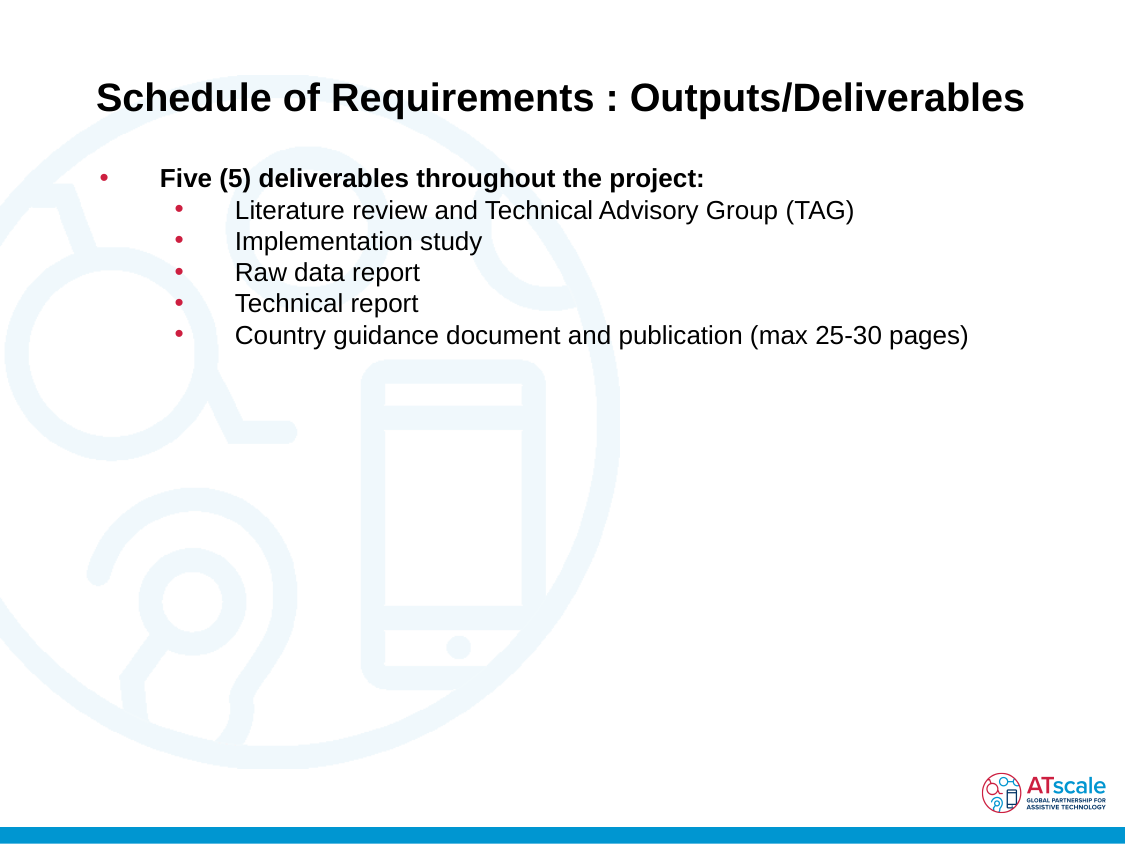

# Schedule of Requirements : Outputs/Deliverables

Five (5) deliverables throughout the project:
Literature review and Technical Advisory Group (TAG)
Implementation study
Raw data report
Technical report
Country guidance document and publication (max 25-30 pages)